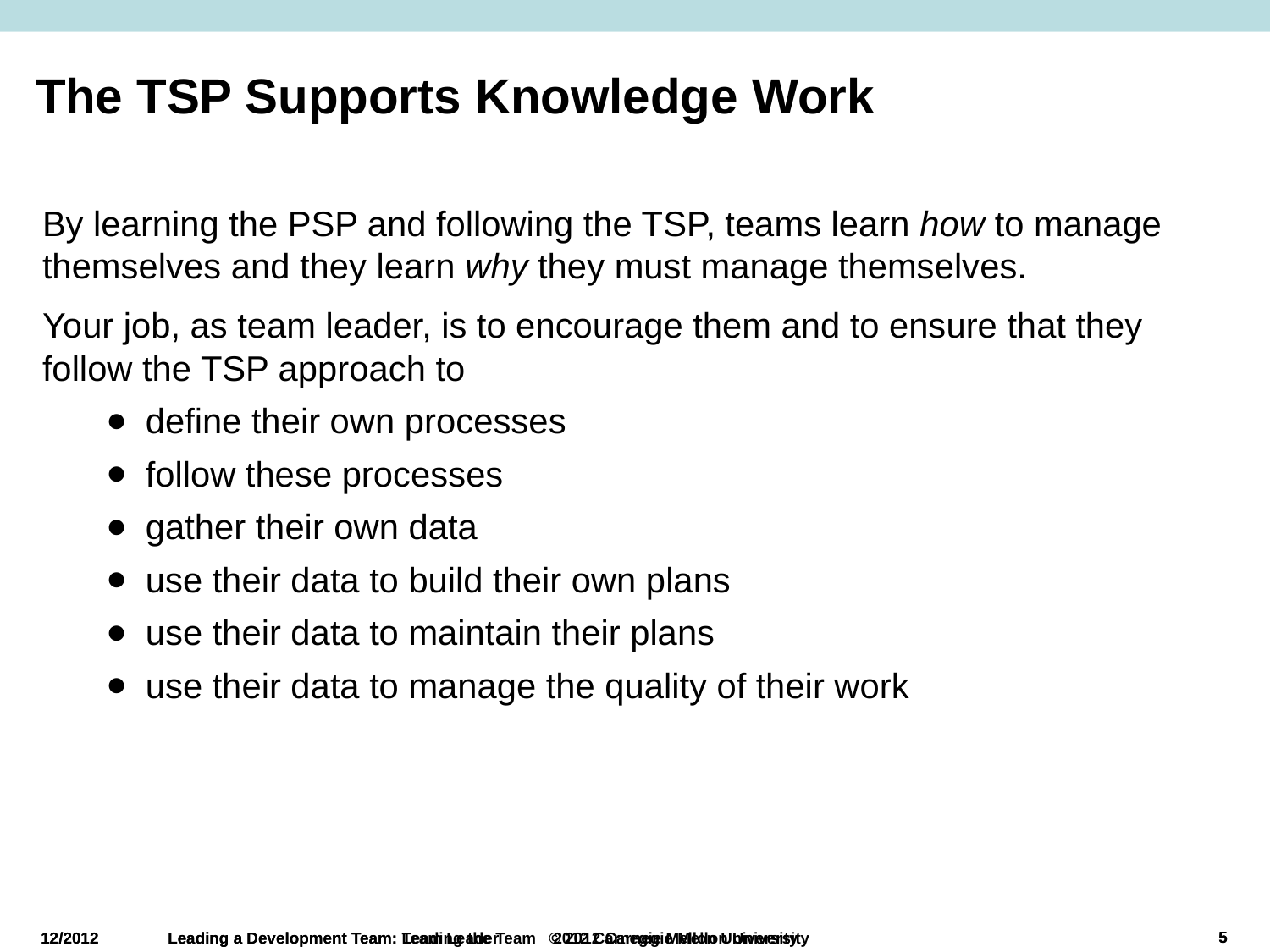

# The TSP Supports Knowledge Work
By learning the PSP and following the TSP, teams learn how to manage themselves and they learn why they must manage themselves.
Your job, as team leader, is to encourage them and to ensure that they follow the TSP approach to
define their own processes
follow these processes
gather their own data
use their data to build their own plans
use their data to maintain their plans
use their data to manage the quality of their work